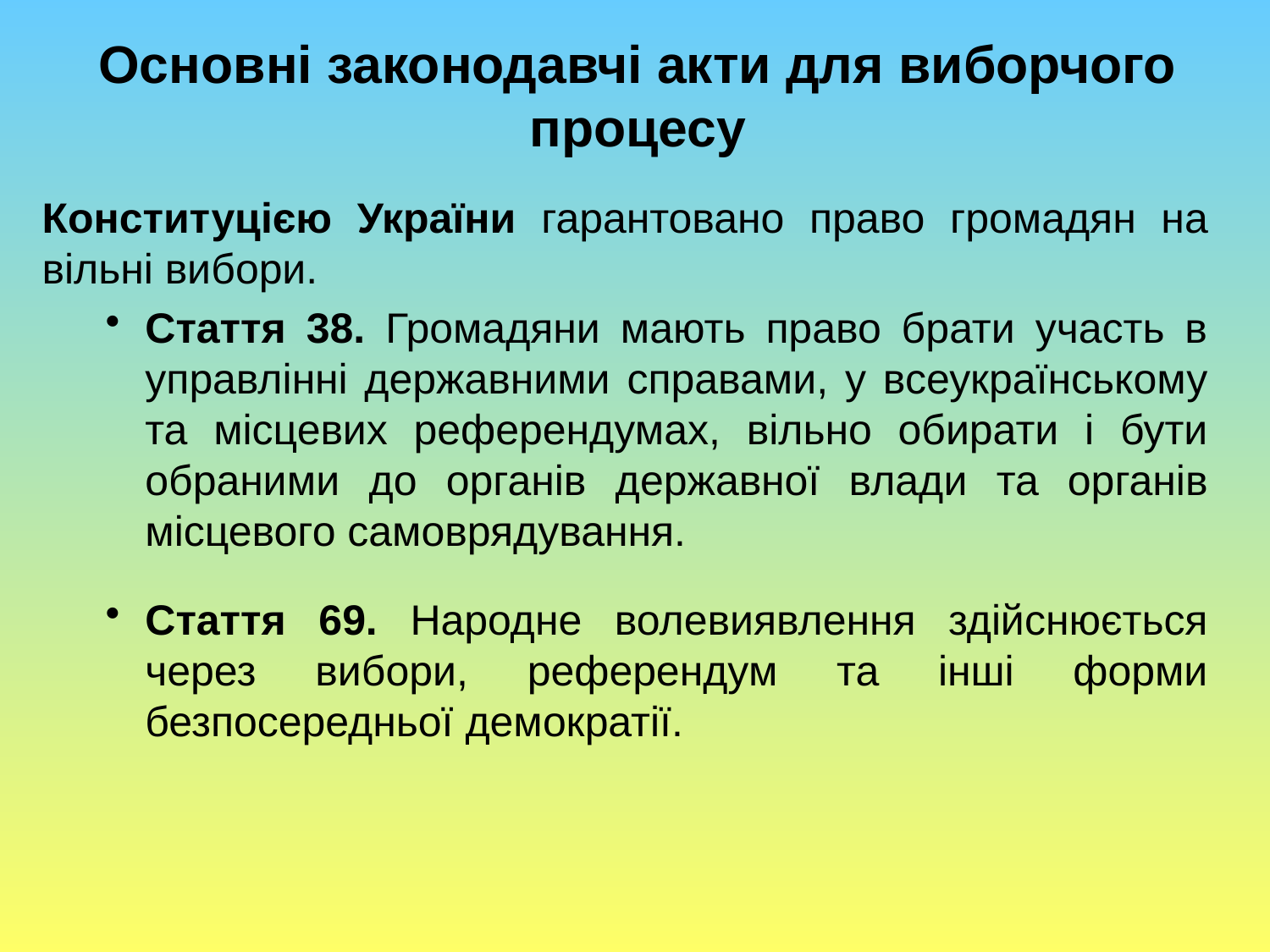

# Основні законодавчі акти для виборчого процесу
Конституцією України гарантовано право громадян на вільні вибори.
Стаття 38. Громадяни мають право брати участь в управлінні державними справами, у всеукраїнському та місцевих референдумах, вільно обирати і бути обраними до органів державної влади та органів місцевого самоврядування.

Стаття 69. Народне волевиявлення здійснюється через вибори, референдум та інші форми безпосередньої демократії.